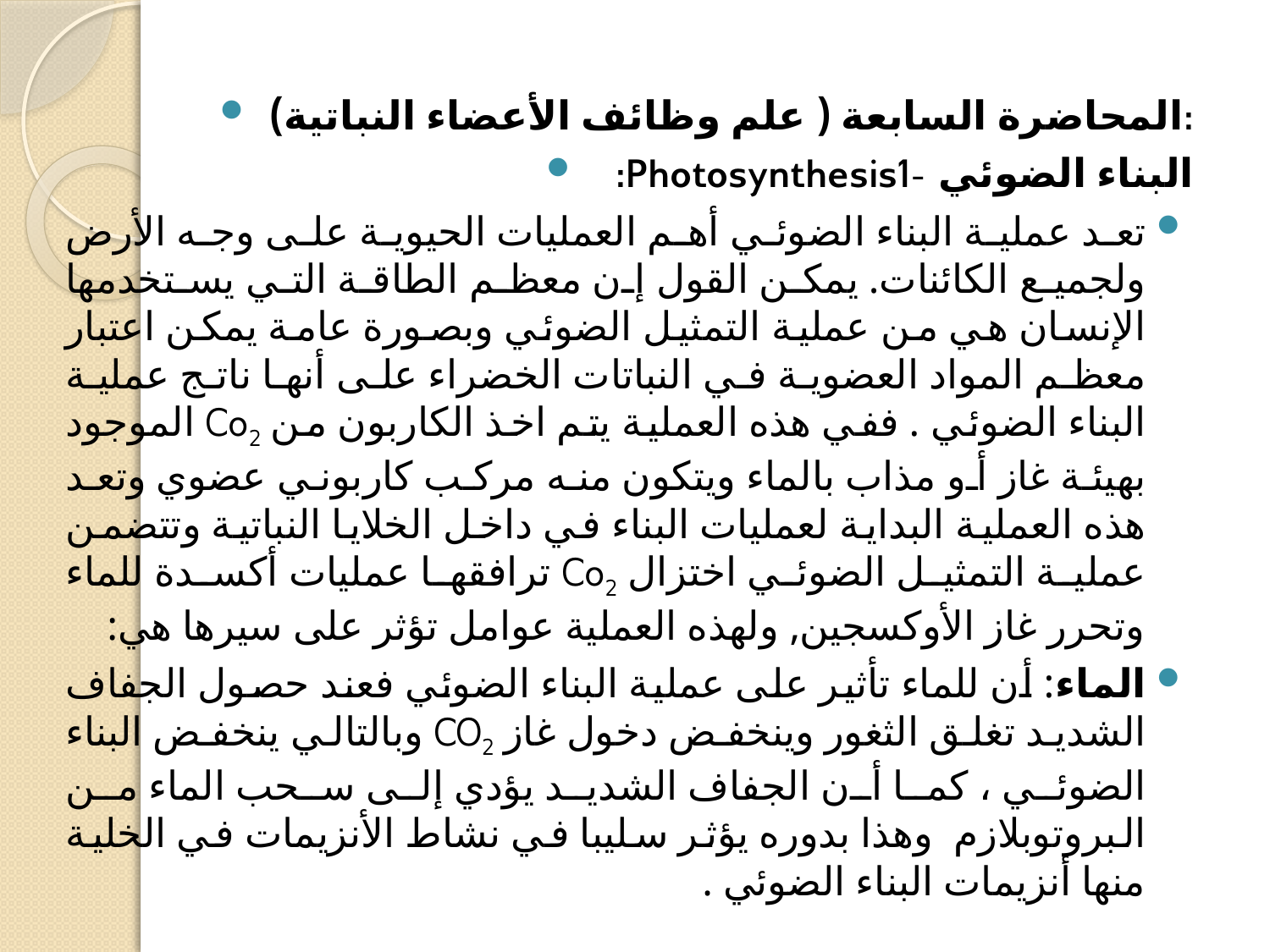

#

المحاضرة السابعة ( علم وظائف الأعضاء النباتية):
:Photosynthesis1- البناء الضوئي
تعد عملية البناء الضوئي أهم العمليات الحيوية على وجه الأرض ولجميع الكائنات. يمكن القول إن معظم الطاقة التي يستخدمها الإنسان هي من عملية التمثيل الضوئي وبصورة عامة يمكن اعتبار معظم المواد العضوية في النباتات الخضراء على أنها ناتج عملية البناء الضوئي . ففي هذه العملية يتم اخذ الكاربون من Co2 الموجود بهيئة غاز أو مذاب بالماء ويتكون منه مركب كاربوني عضوي وتعد هذه العملية البداية لعمليات البناء في داخل الخلايا النباتية وتتضمن عملية التمثيل الضوئي اختزال Co2 ترافقها عمليات أكسدة للماء وتحرر غاز الأوكسجين, ولهذه العملية عوامل تؤثر على سيرها هي:
الماء: أن للماء تأثير على عملية البناء الضوئي فعند حصول الجفاف الشديد تغلق الثغور وينخفض دخول غاز CO2 وبالتالي ينخفض البناء الضوئي ، كما أن الجفاف الشديد يؤدي إلى سحب الماء من البروتوبلازم  وهذا بدوره يؤثر سليبا في نشاط الأنزيمات في الخلية منها أنزيمات البناء الضوئي .